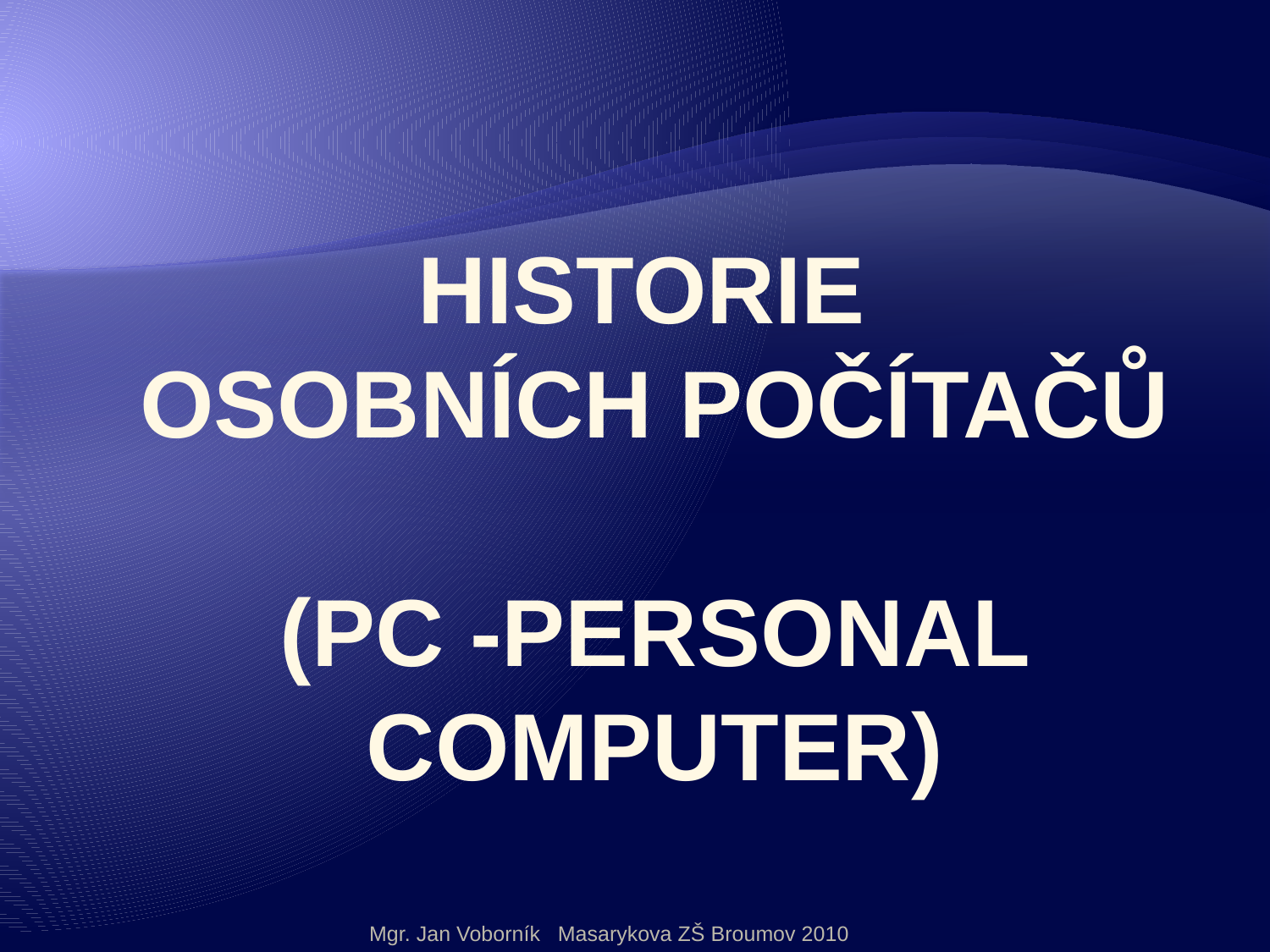

# Historie osobních počítačů (PC -Personal Computer)
Mgr. Jan Voborník   Masarykova ZŠ Broumov 2010